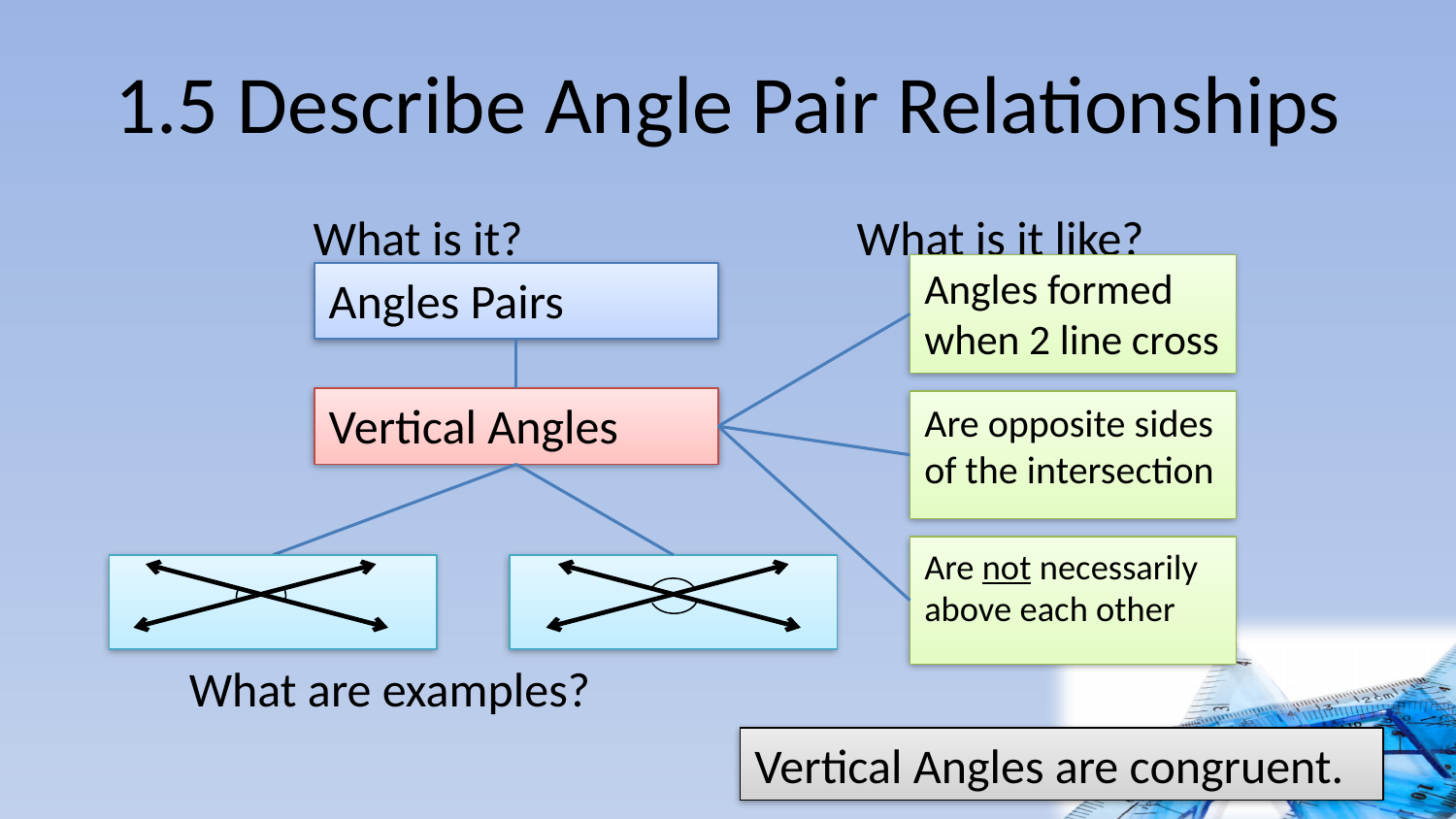

# 1.5 Describe Angle Pair Relationships
What is it?
What is it like?
Angles formed when 2 line cross
Angles Pairs
Vertical Angles
Are opposite sides of the intersection
Are not necessarily above each other

What are examples?
Vertical Angles are congruent.